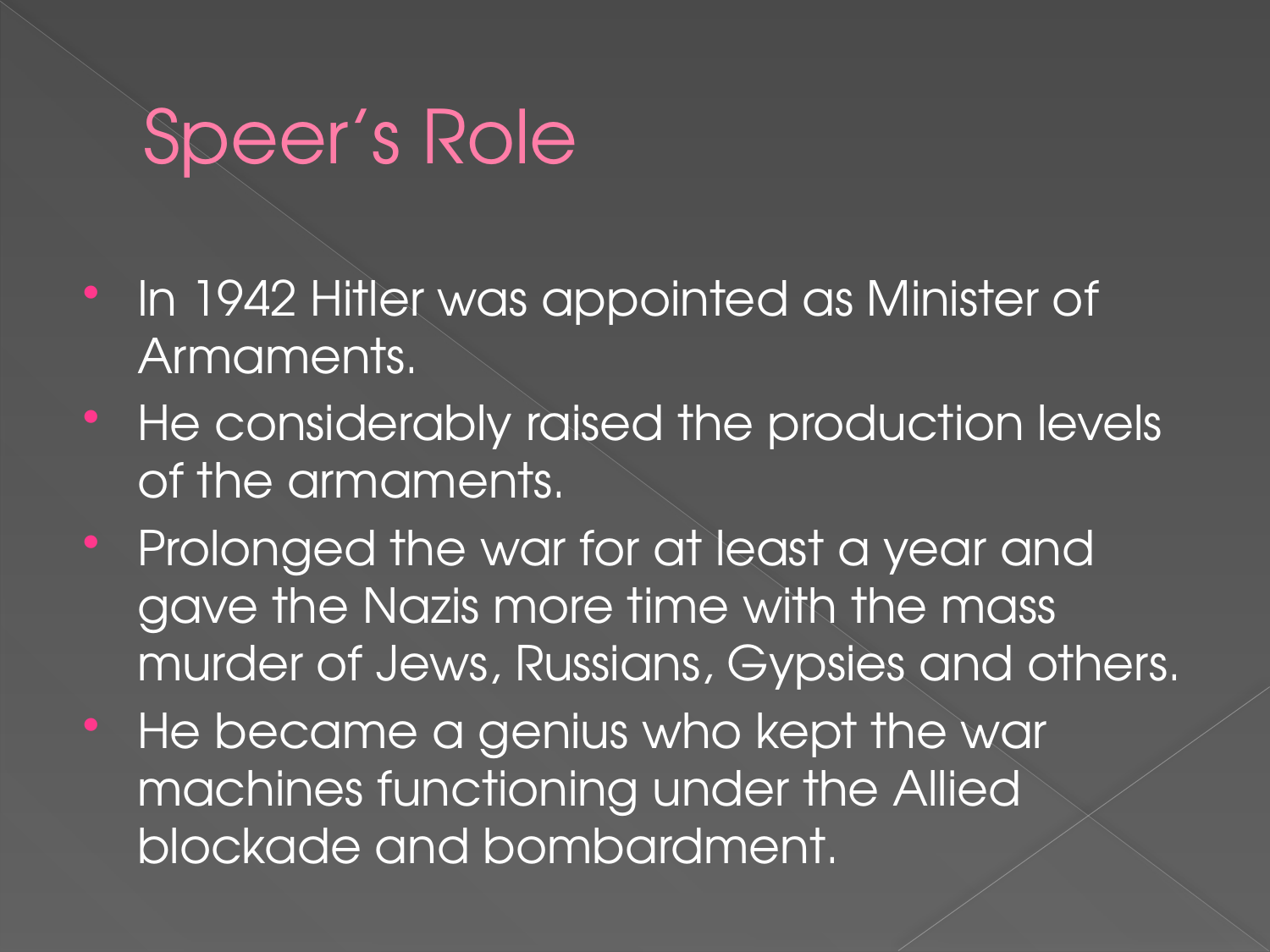

# Speer’s Role
In 1942 Hitler was appointed as Minister of Armaments.
He considerably raised the production levels of the armaments.
Prolonged the war for at least a year and gave the Nazis more time with the mass murder of Jews, Russians, Gypsies and others.
He became a genius who kept the war machines functioning under the Allied blockade and bombardment.